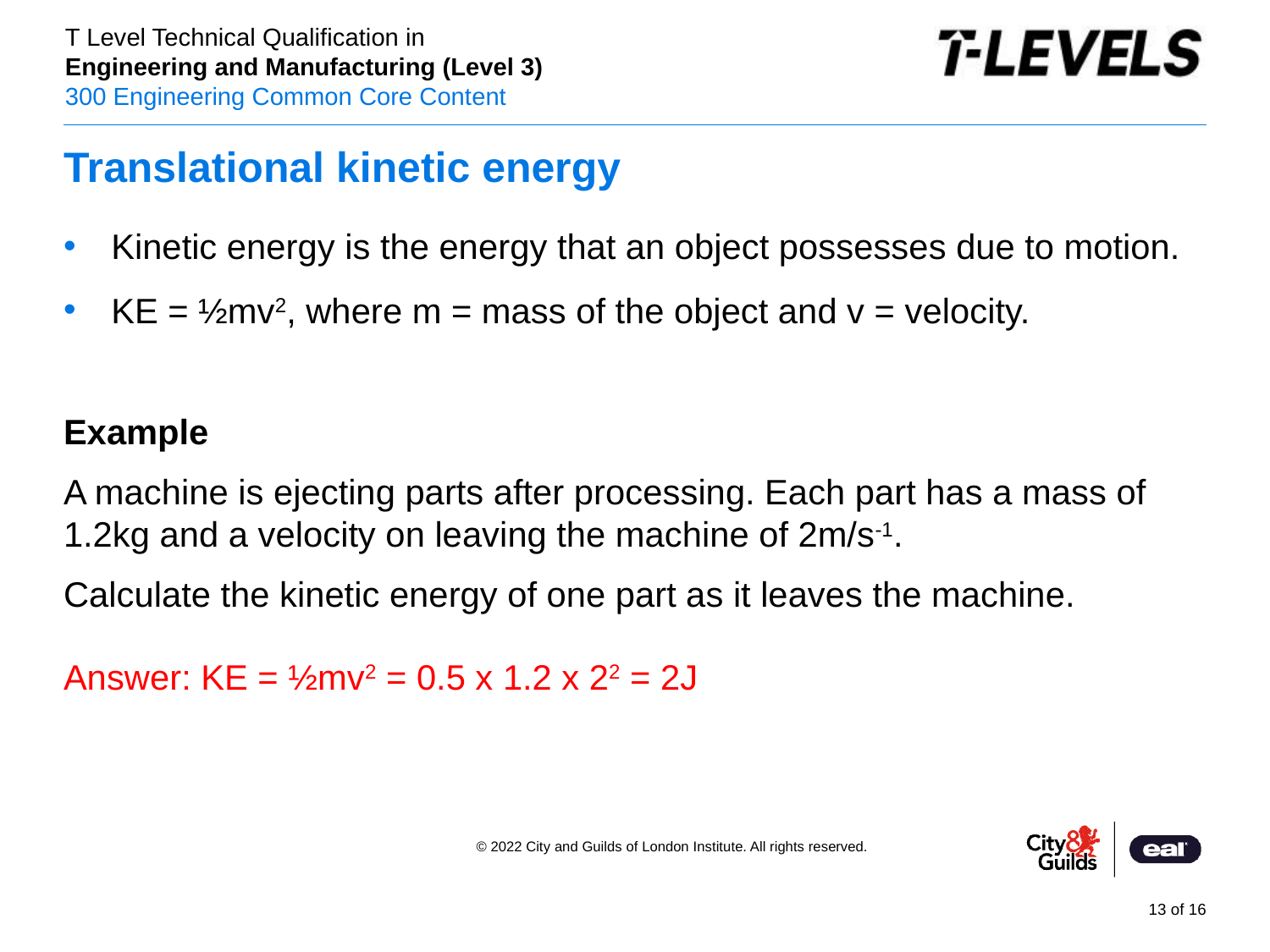

# Translational kinetic energy
Kinetic energy is the energy that an object possesses due to motion.
KE = ½mv2, where m = mass of the object and v = velocity.

Example
A machine is ejecting parts after processing. Each part has a mass of 1.2kg and a velocity on leaving the machine of 2m/s-1.
Calculate the kinetic energy of one part as it leaves the machine.
Answer: KE = ½mv2 = 0.5 x 1.2 x 22 = 2J